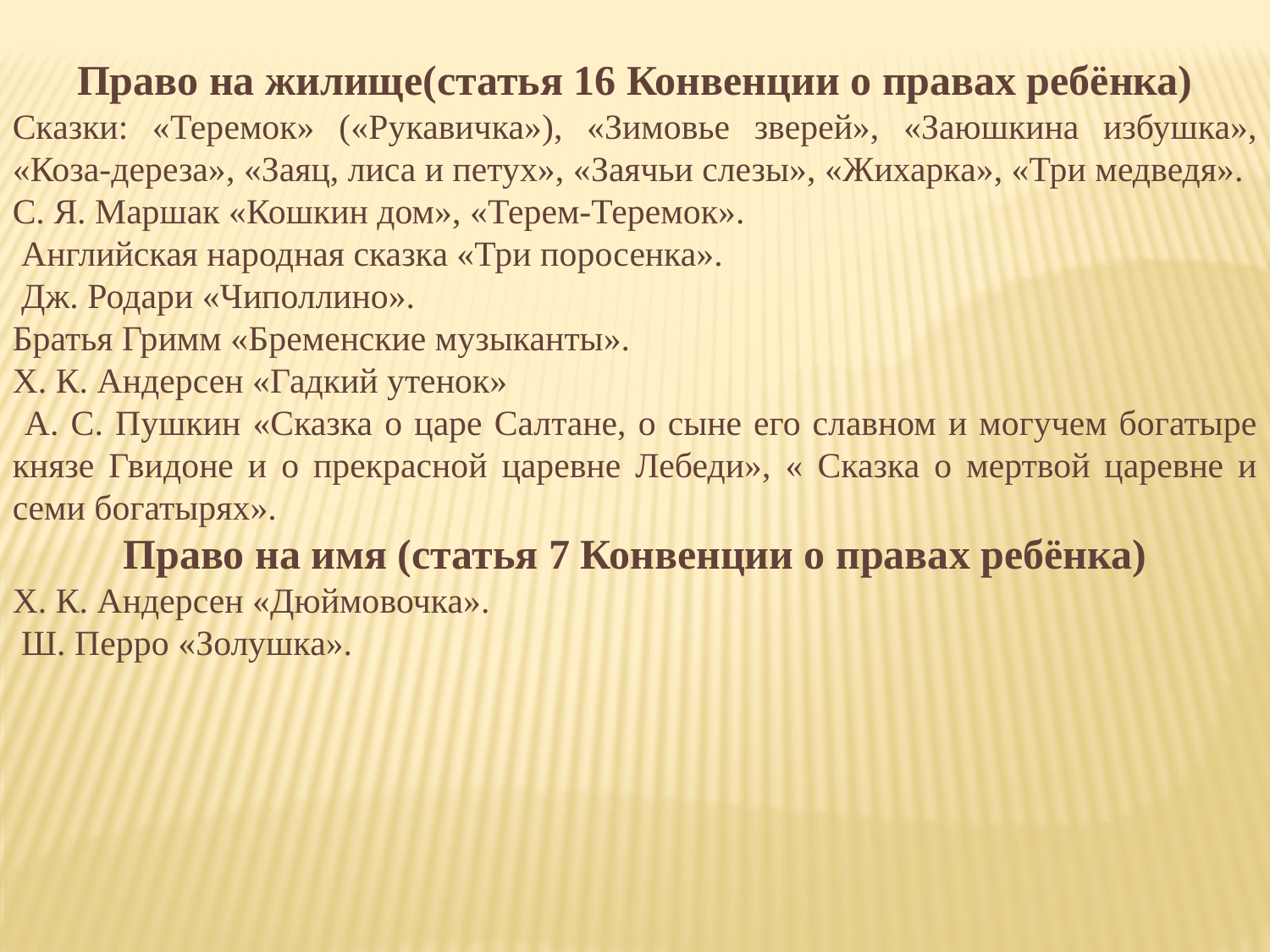

Право на жилище(статья 16 Конвенции о правах ребёнка)
Сказки: «Теремок» («Рукавичка»), «Зимовье зверей», «Заюшкина избушка», «Коза-дереза», «Заяц, лиса и петух», «Заячьи слезы», «Жихарка», «Три медведя».
С. Я. Маршак «Кошкин дом», «Терем-Теремок».
 Английская народная сказка «Три поросенка».
 Дж. Родари «Чиполлино».
Братья Гримм «Бременские музыканты».
X. К. Андерсен «Гадкий утенок»
 А. С. Пушкин «Сказка о царе Салтане, о сыне его славном и могучем богатыре князе Гвидоне и о прекрасной царевне Лебеди», « Сказка о мертвой царевне и семи богатырях».
Право на имя (статья 7 Конвенции о правах ребёнка)
X. К. Андерсен «Дюймовочка».
 Ш. Перро «Золушка».